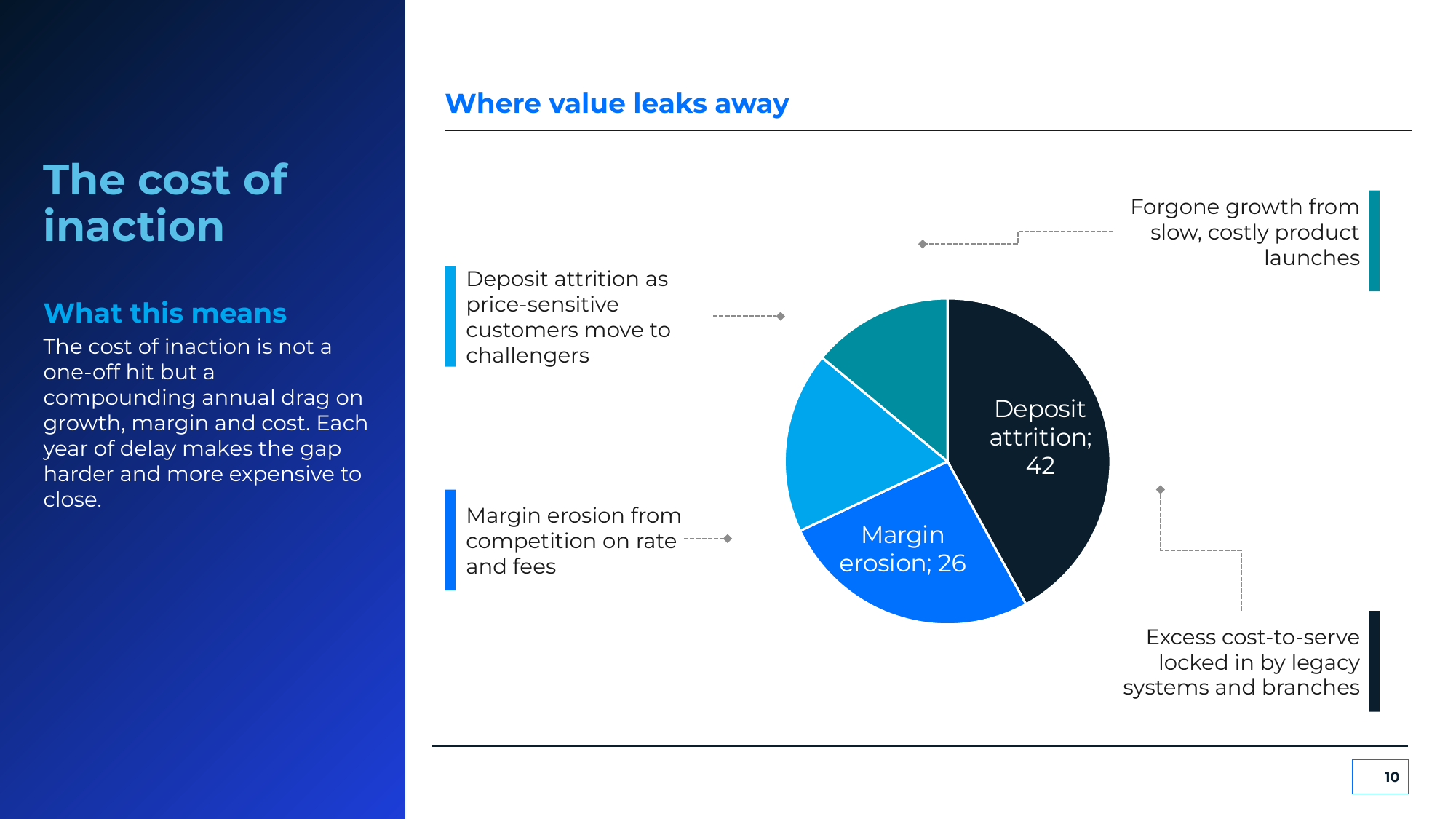

# The cost of inaction
Where value leaks away
Forgone growth from slow, costly product launches

### Chart

| Category | Value at risk |
|---|---|
| Deposit attrition | 42.0 |
| Margin erosion | 26.0 |
| Excess cost-to-serve | 18.0 |
| Forgone growth | 14.0 |
Deposit attrition as price-sensitive customers move to challengers
What this means
The cost of inaction is not a one-off hit but a compounding annual drag on growth, margin and cost. Each year of delay makes the gap harder and more expensive to close.

Margin erosion from competition on rate and fees
Excess cost-to-serve locked in by legacy systems and branches

10